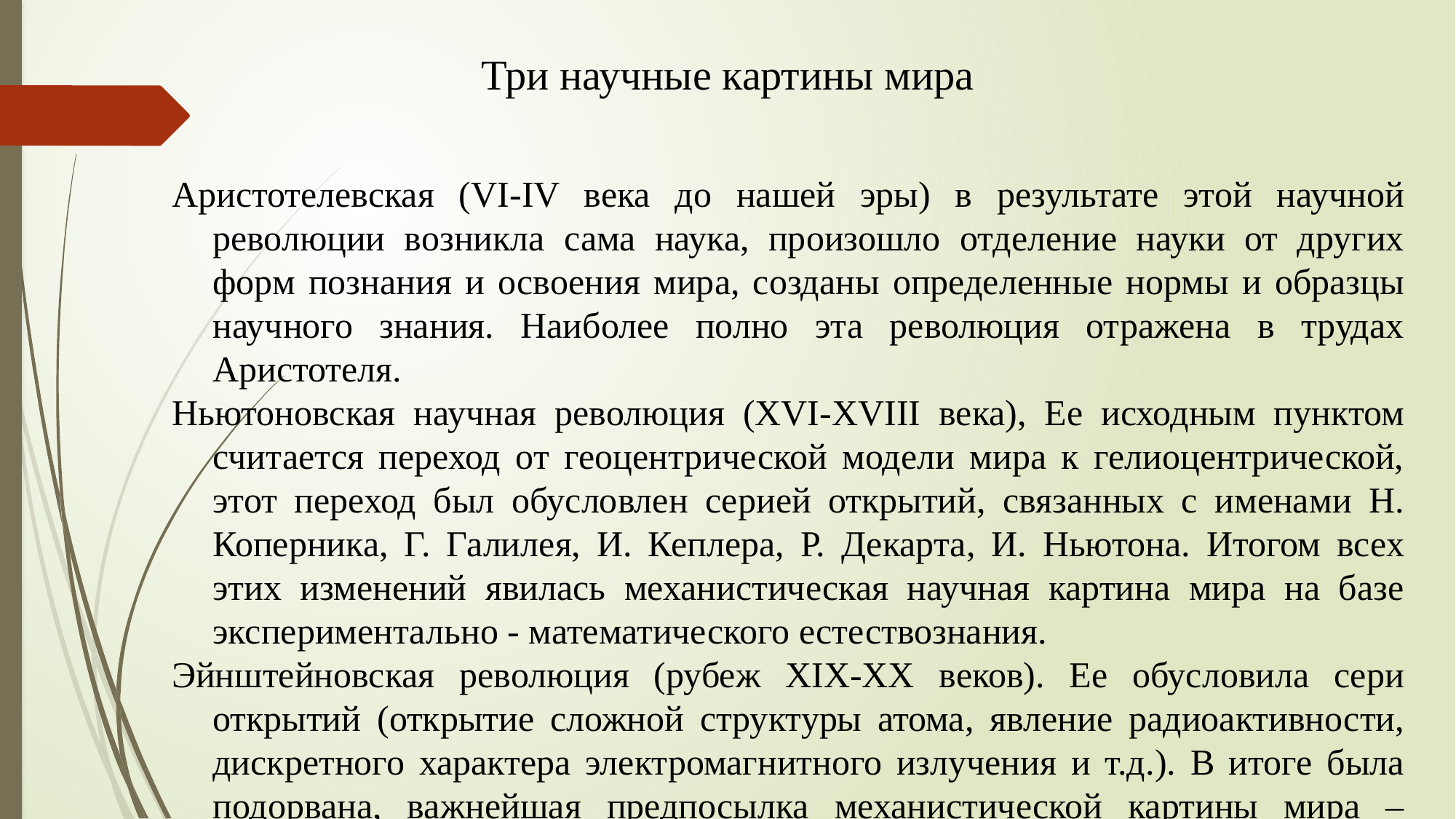

Три научные картины мира
Аристотелевская (VI-IV века до нашей эры) в результате этой научной революции возникла сама наука, произошло отделение науки от других форм познания и освоения мира, созданы определенные нормы и образцы научного знания. Наиболее полно эта революция отражена в трудах Аристотеля.
Ньютоновская научная революция (XVI-XVIII века), Ее исходным пунктом считается переход от геоцентрической модели мира к гелиоцентрической, этот переход был обусловлен серией открытий, связанных с именами Н. Коперника, Г. Галилея, И. Кеплера, Р. Декарта, И. Ньютона. Итогом всех этих изменений явилась механистическая научная картина мира на базе экспериментально - математического естествознания.
Эйнштейновская революция (рубеж XIX-XX веков). Ее обусловила сери открытий (открытие сложной структуры атома, явление радиоактивности, дискретного характера электромагнитного излучения и т.д.). В итоге была подорвана, важнейшая предпосылка механистической картины мира – убежденность в том, что с помощью простых сил действующих между неизменными объектами можно объяснить все явления природы.